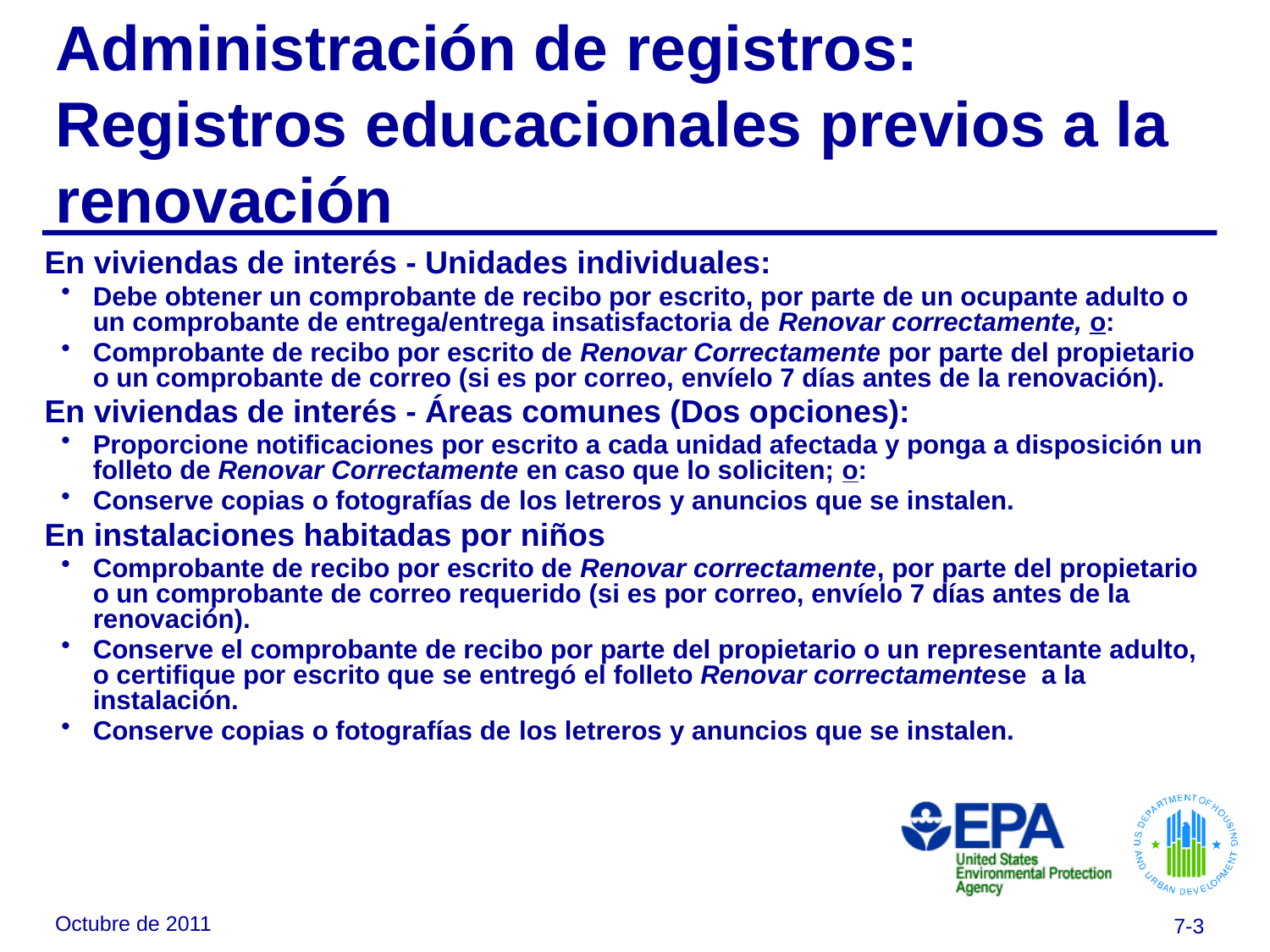

# Administración de registros: Registros educacionales previos a la renovación
En viviendas de interés - Unidades individuales:
Debe obtener un comprobante de recibo por escrito, por parte de un ocupante adulto o un comprobante de entrega/entrega insatisfactoria de Renovar correctamente, o:
Comprobante de recibo por escrito de Renovar Correctamente por parte del propietario o un comprobante de correo (si es por correo, envíelo 7 días antes de la renovación).
En viviendas de interés - Áreas comunes (Dos opciones):
Proporcione notificaciones por escrito a cada unidad afectada y ponga a disposición un folleto de Renovar Correctamente en caso que lo soliciten; o:
Conserve copias o fotografías de los letreros y anuncios que se instalen.
En instalaciones habitadas por niños
Comprobante de recibo por escrito de Renovar correctamente, por parte del propietario o un comprobante de correo requerido (si es por correo, envíelo 7 días antes de la renovación).
Conserve el comprobante de recibo por parte del propietario o un representante adulto, o certifique por escrito que se entregó el folleto Renovar correctamentese  a la instalación.
Conserve copias o fotografías de los letreros y anuncios que se instalen.
Octubre de 2011
7-3